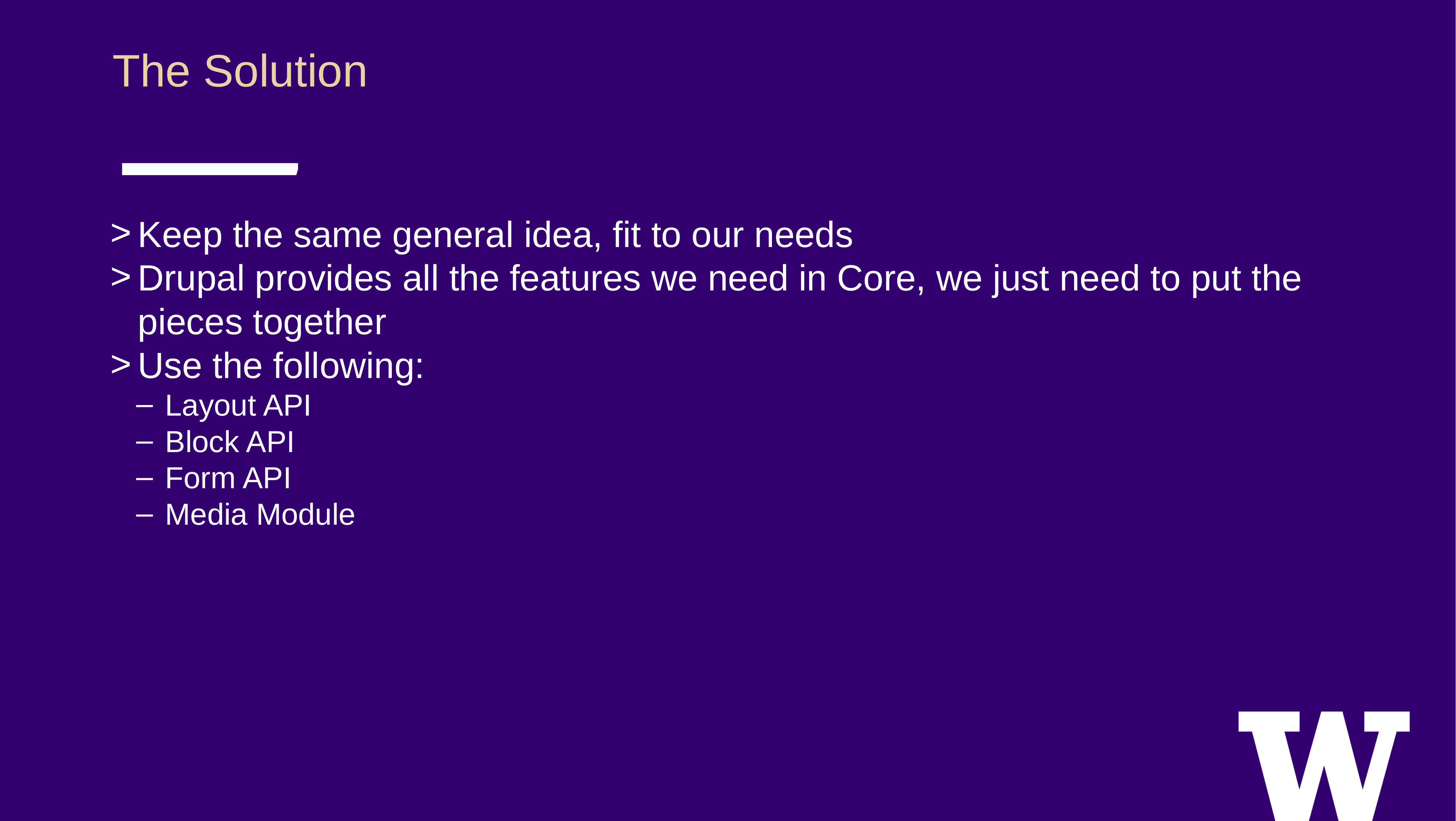

The Solution
Keep the same general idea, fit to our needs
Drupal provides all the features we need in Core, we just need to put the pieces together
Use the following:
Layout API
Block API
Form API
Media Module